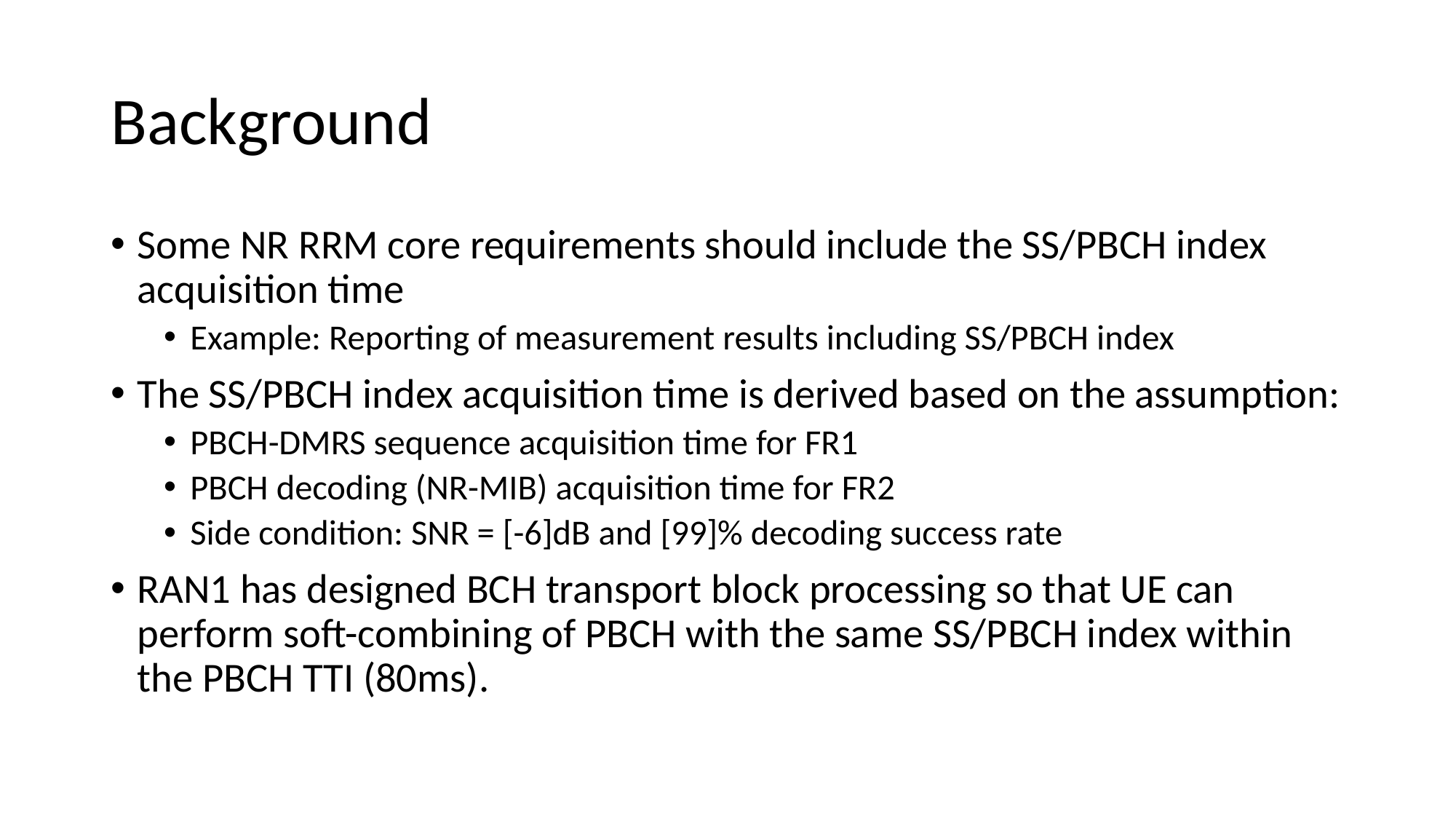

# Background
Some NR RRM core requirements should include the SS/PBCH index acquisition time
Example: Reporting of measurement results including SS/PBCH index
The SS/PBCH index acquisition time is derived based on the assumption:
PBCH-DMRS sequence acquisition time for FR1
PBCH decoding (NR-MIB) acquisition time for FR2
Side condition: SNR = [-6]dB and [99]% decoding success rate
RAN1 has designed BCH transport block processing so that UE can perform soft-combining of PBCH with the same SS/PBCH index within the PBCH TTI (80ms).